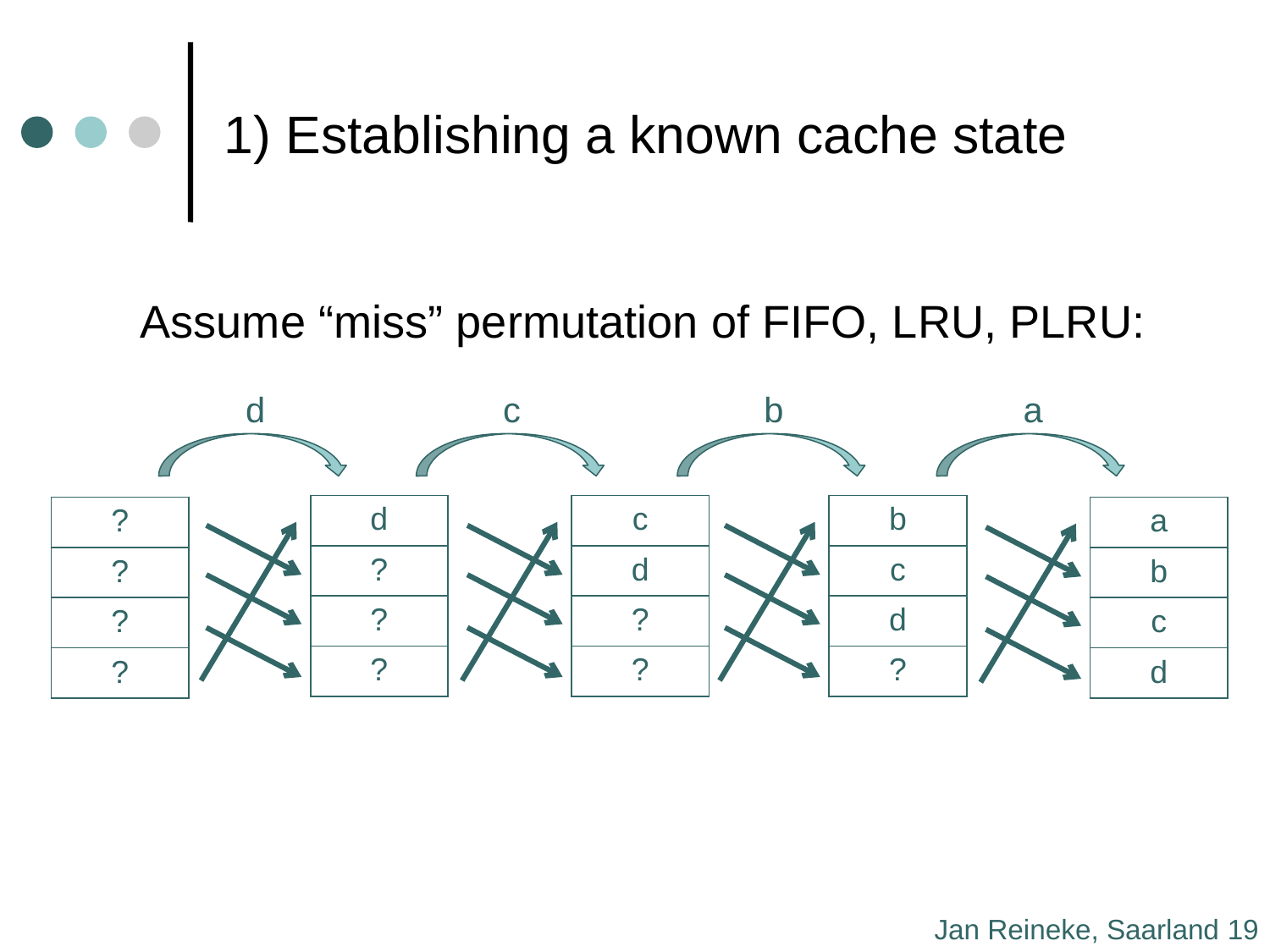

# 1) Establishing a known cache state
Assume “miss” permutation of FIFO, LRU, PLRU:

d
c
b
a

| d |
| --- |
| ? |
| ? |
| ? |
| c |
| --- |
| d |
| ? |
| ? |
| b |
| --- |
| c |
| d |
| ? |
| ? |
| --- |
| ? |
| ? |
| ? |
| a |
| --- |
| b |
| c |
| d |